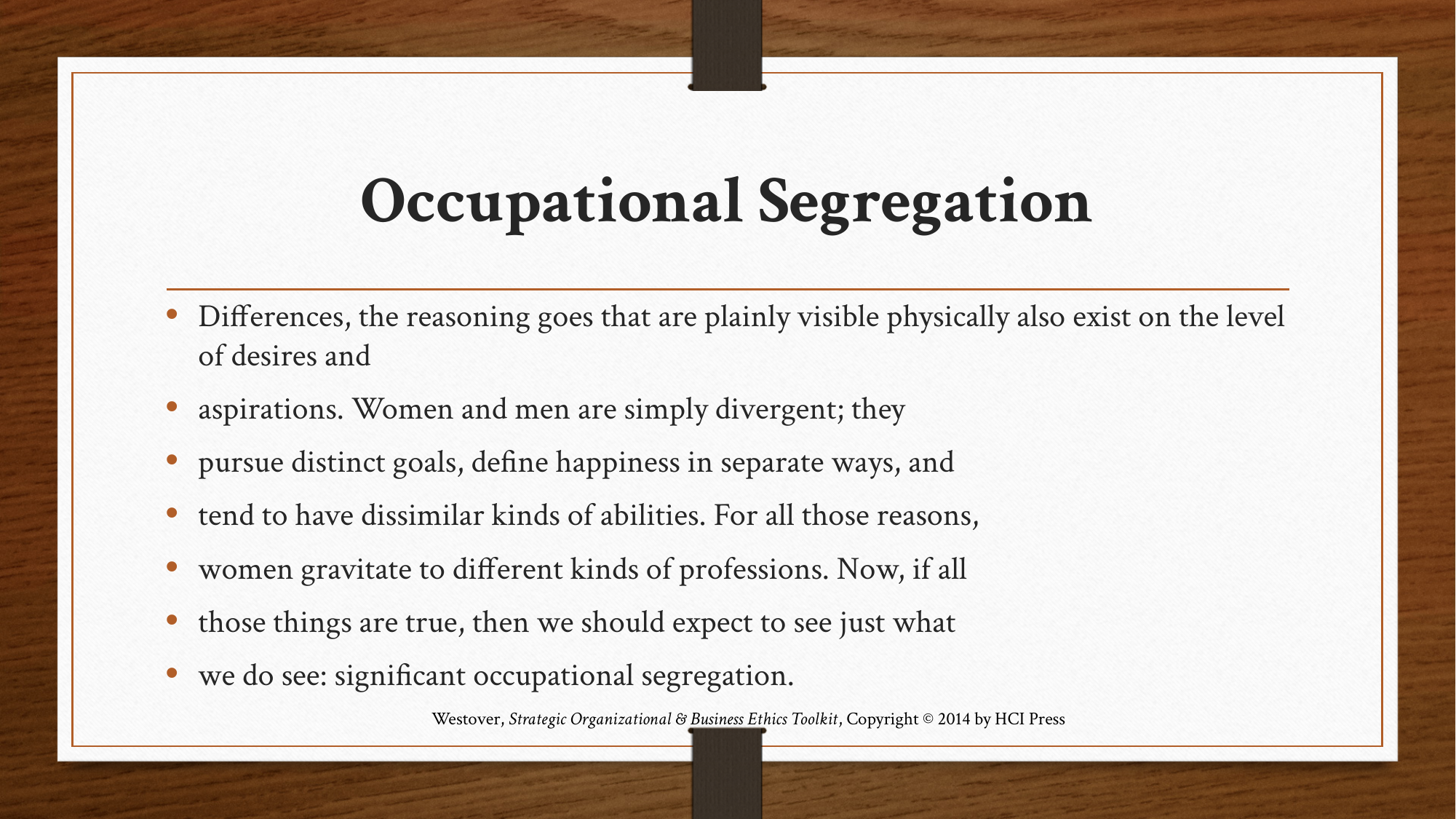

# Occupational Segregation
Differences, the reasoning goes that are plainly visible physically also exist on the level of desires and
aspirations. Women and men are simply divergent; they
pursue distinct goals, define happiness in separate ways, and
tend to have dissimilar kinds of abilities. For all those reasons,
women gravitate to different kinds of professions. Now, if all
those things are true, then we should expect to see just what
we do see: significant occupational segregation.
Westover, Strategic Organizational & Business Ethics Toolkit, Copyright © 2014 by HCI Press